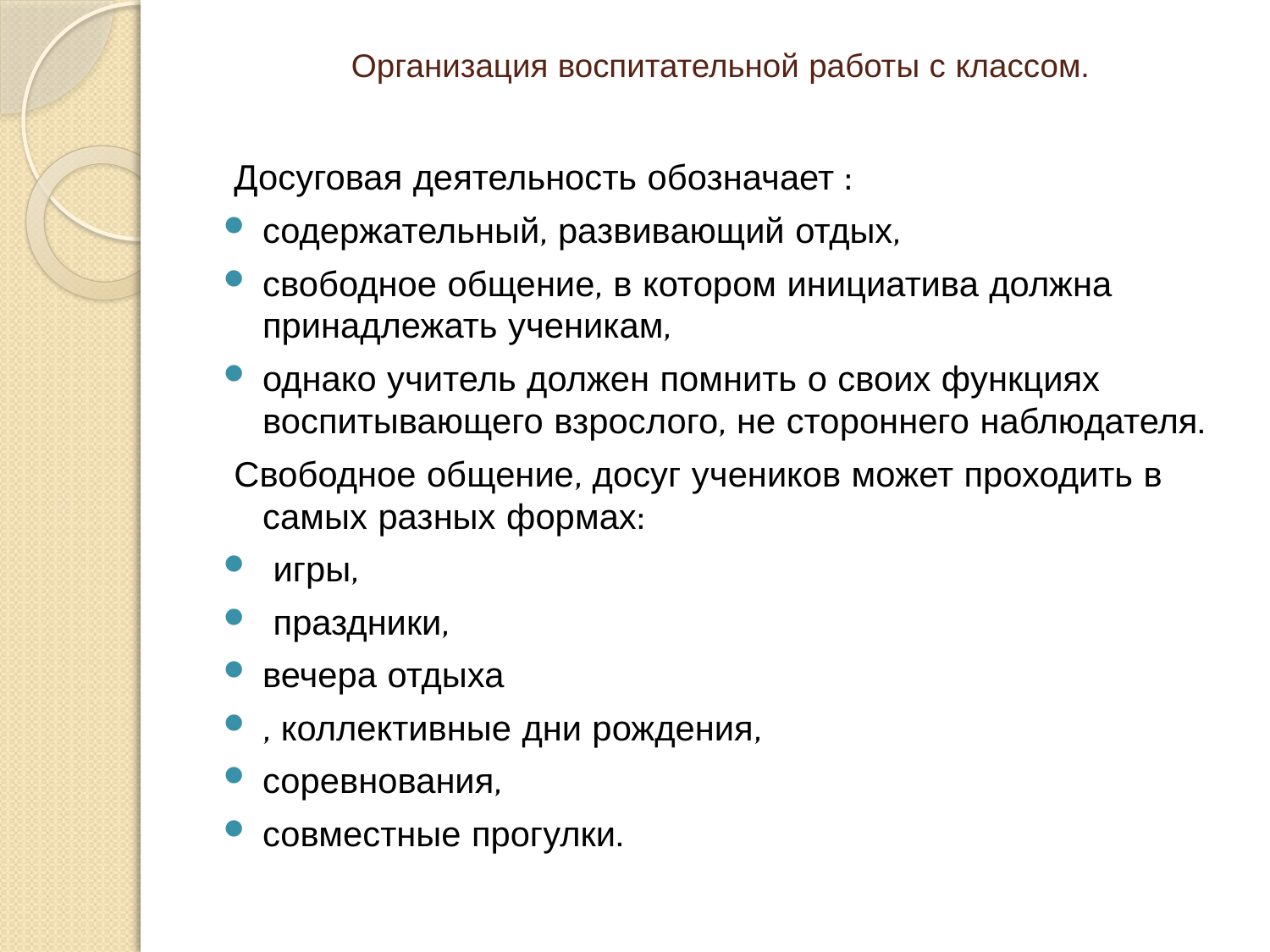

# Организация воспитательной работы с классом.
 Досуговая деятельность обозначает :
содержательный, развивающий отдых,
свободное общение, в котором инициатива должна принадлежать ученикам,
однако учитель должен помнить о своих функциях воспитывающего взрослого, не стороннего наблюдателя.
 Свободное общение, досуг учеников может проходить в самых разных формах:
 игры,
 праздники,
вечера отдыха
, коллективные дни рождения,
соревнования,
совместные прогулки.